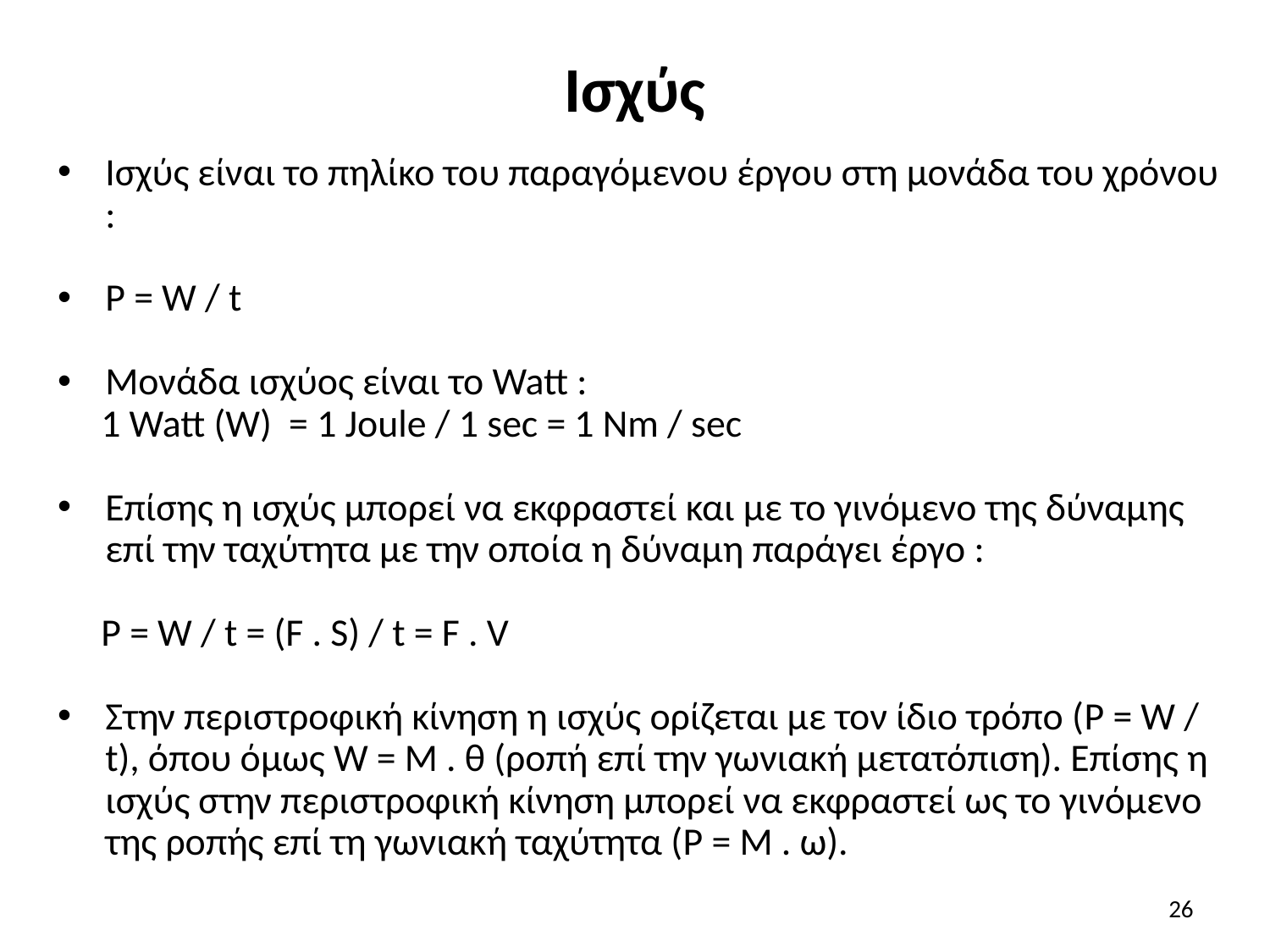

# Ισχύς
Ισχύς είναι το πηλίκο του παραγόμενου έργου στη μονάδα του χρόνου :

P = W / t

Μονάδα ισχύος είναι το Watt :
     1 Watt (W)  = 1 Joule / 1 sec = 1 Nm / sec

Επίσης η ισχύς μπορεί να εκφραστεί και με το γινόμενο της δύναμης επί την ταχύτητα με την οποία η δύναμη παράγει έργο :

     P = W / t = (F . S) / t = F . V

Στην περιστροφική κίνηση η ισχύς ορίζεται με τον ίδιο τρόπο (P = W / t), όπου όμως W = Μ . θ (ροπή επί την γωνιακή μετατόπιση). Επίσης η ισχύς στην περιστροφική κίνηση μπορεί να εκφραστεί ως το γινόμενο της ροπής επί τη γωνιακή ταχύτητα (P = M . ω).
26